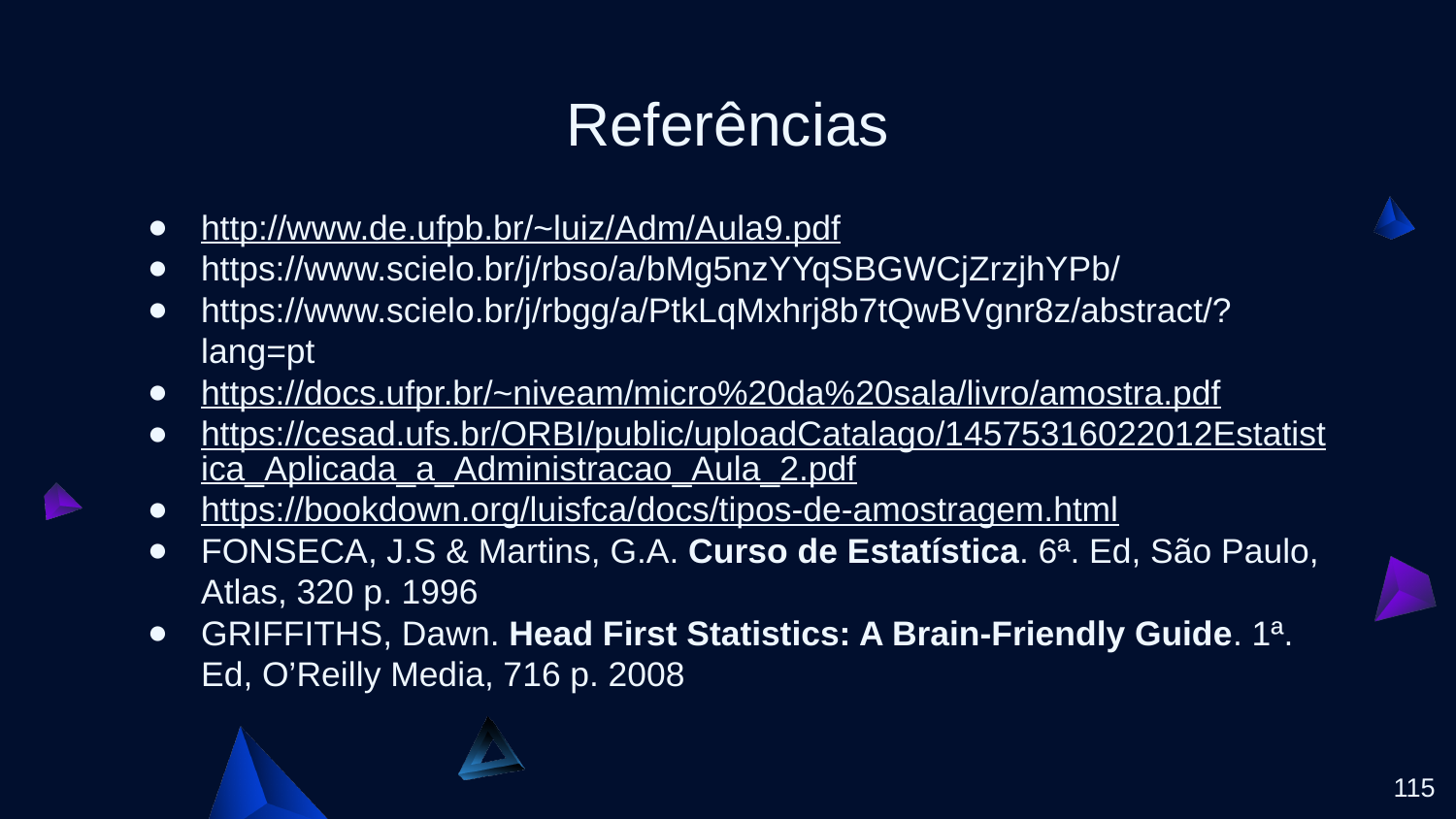

# Referências
http://www.de.ufpb.br/~luiz/Adm/Aula9.pdf
https://www.scielo.br/j/rbso/a/bMg5nzYYqSBGWCjZrzjhYPb/
https://www.scielo.br/j/rbgg/a/PtkLqMxhrj8b7tQwBVgnr8z/abstract/?  lang=pt
https://docs.ufpr.br/~niveam/micro%20da%20sala/livro/amostra.pdf
https://cesad.ufs.br/ORBI/public/uploadCatalago/14575316022012Estatistica_Aplicada_a_Administracao_Aula_2.pdf
https://bookdown.org/luisfca/docs/tipos-de-amostragem.html
FONSECA, J.S & Martins, G.A. Curso de Estatística. 6ª. Ed, São Paulo, Atlas, 320 p. 1996
GRIFFITHS, Dawn. Head First Statistics: A Brain-Friendly Guide. 1ª. Ed, O’Reilly Media, 716 p. 2008

115